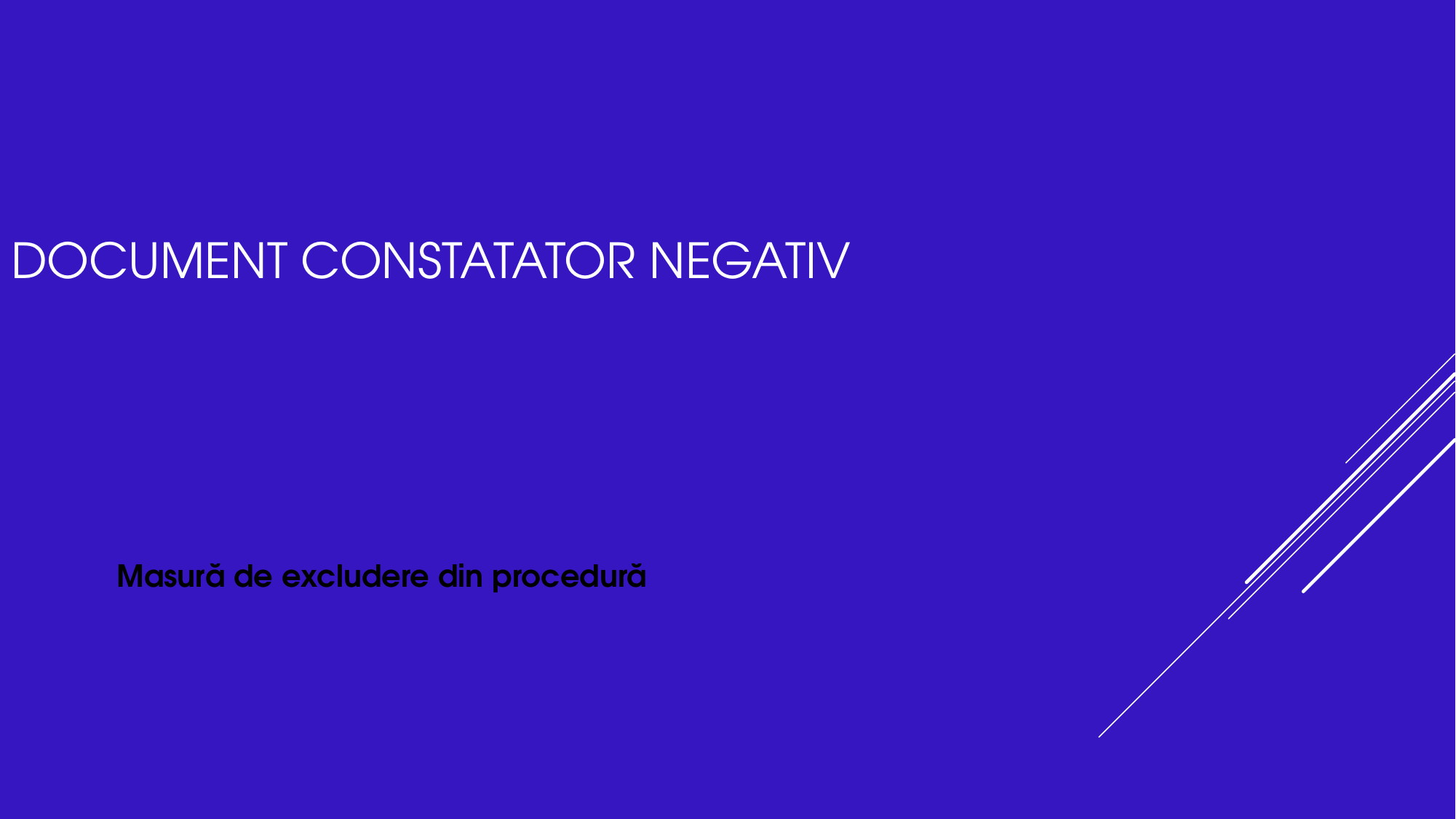

Document constatator negativ
Masură de excludere din procedură